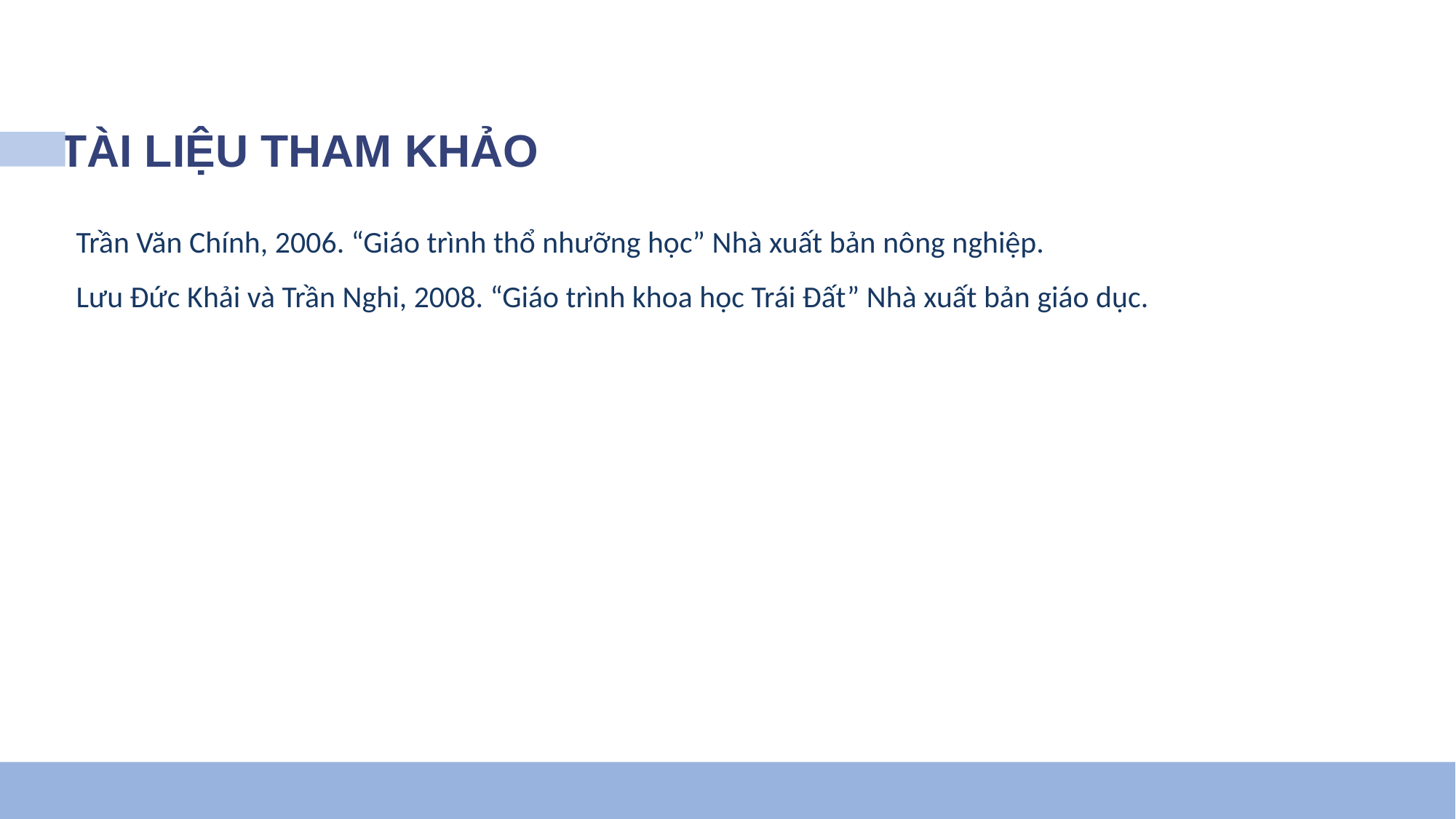

TÀI LIỆU THAM KHẢO

Trần Văn Chính, 2006. “Giáo trình thổ nhưỡng học” Nhà xuất bản nông nghiệp.
Lưu Đức Khải và Trần Nghi, 2008. “Giáo trình khoa học Trái Đất” Nhà xuất bản giáo dục.